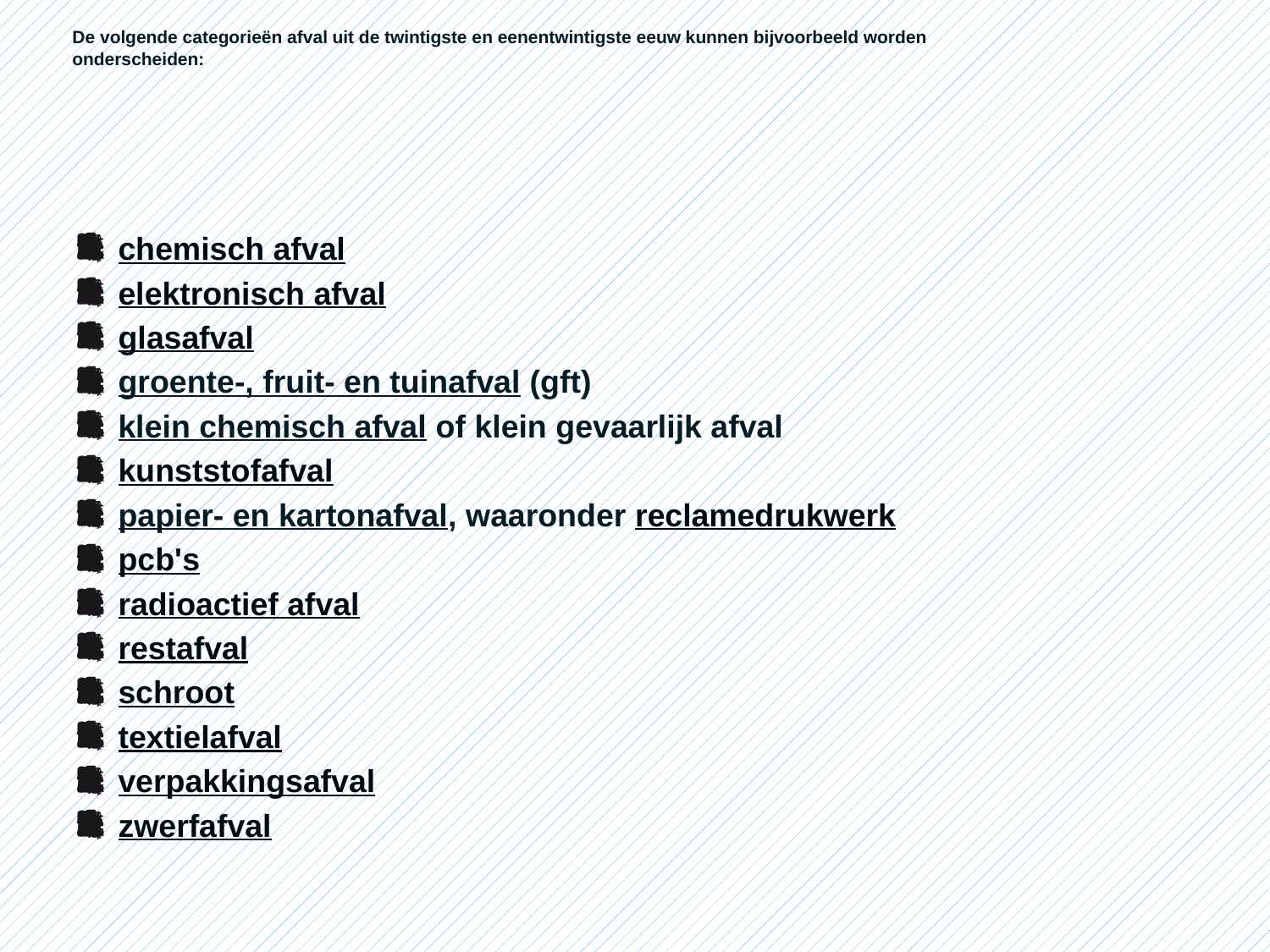

# De volgende categorieën afval uit de twintigste en eenentwintigste eeuw kunnen bijvoorbeeld worden onderscheiden:
chemisch afval
elektronisch afval
glasafval
groente-, fruit- en tuinafval (gft)
klein chemisch afval of klein gevaarlijk afval
kunststofafval
papier- en kartonafval, waaronder reclamedrukwerk
pcb's
radioactief afval
restafval
schroot
textielafval
verpakkingsafval
zwerfafval